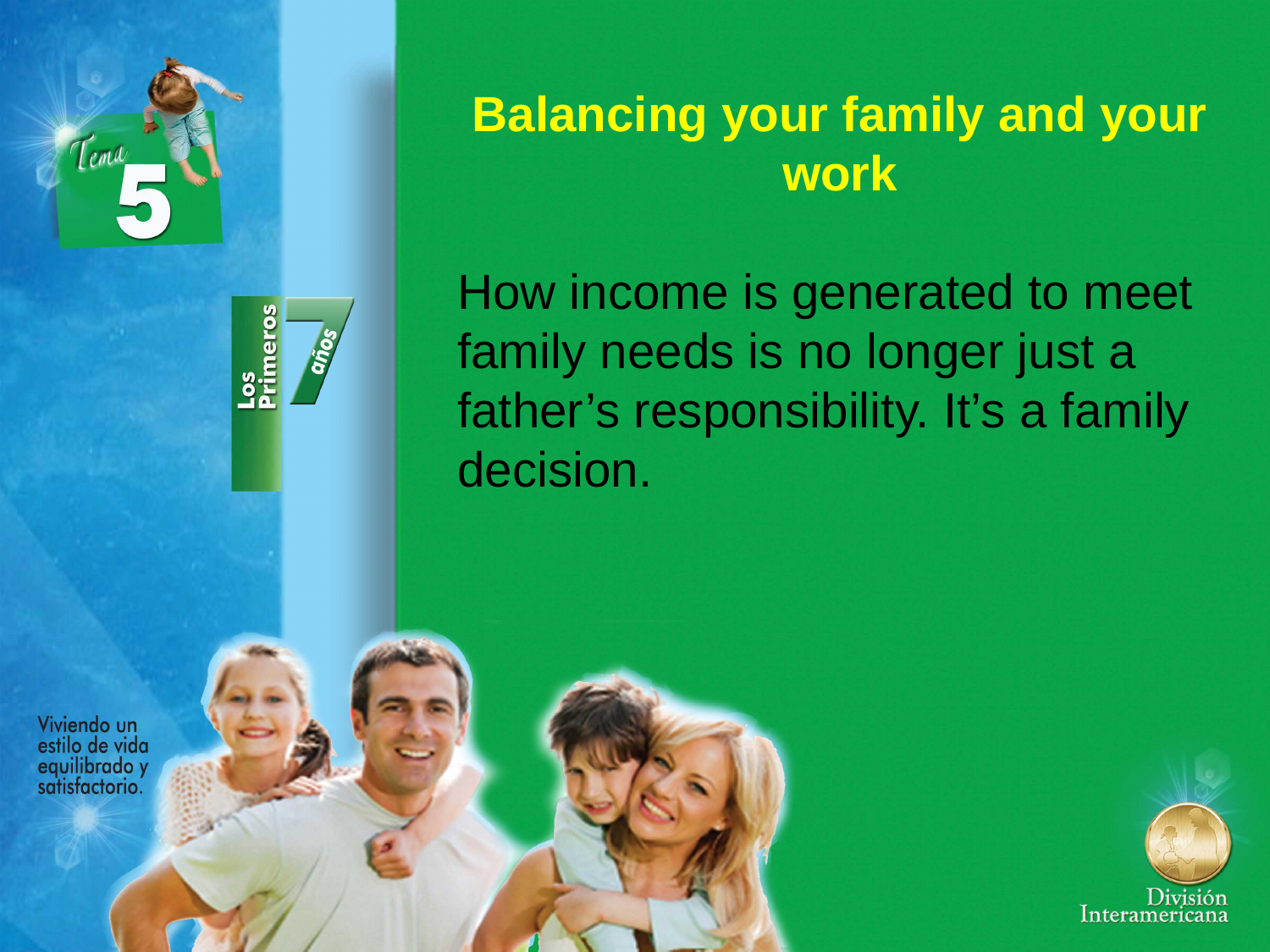

Balancing your family and your work

How income is generated to meet family needs is no longer just a father’s responsibility. It’s a family decision.